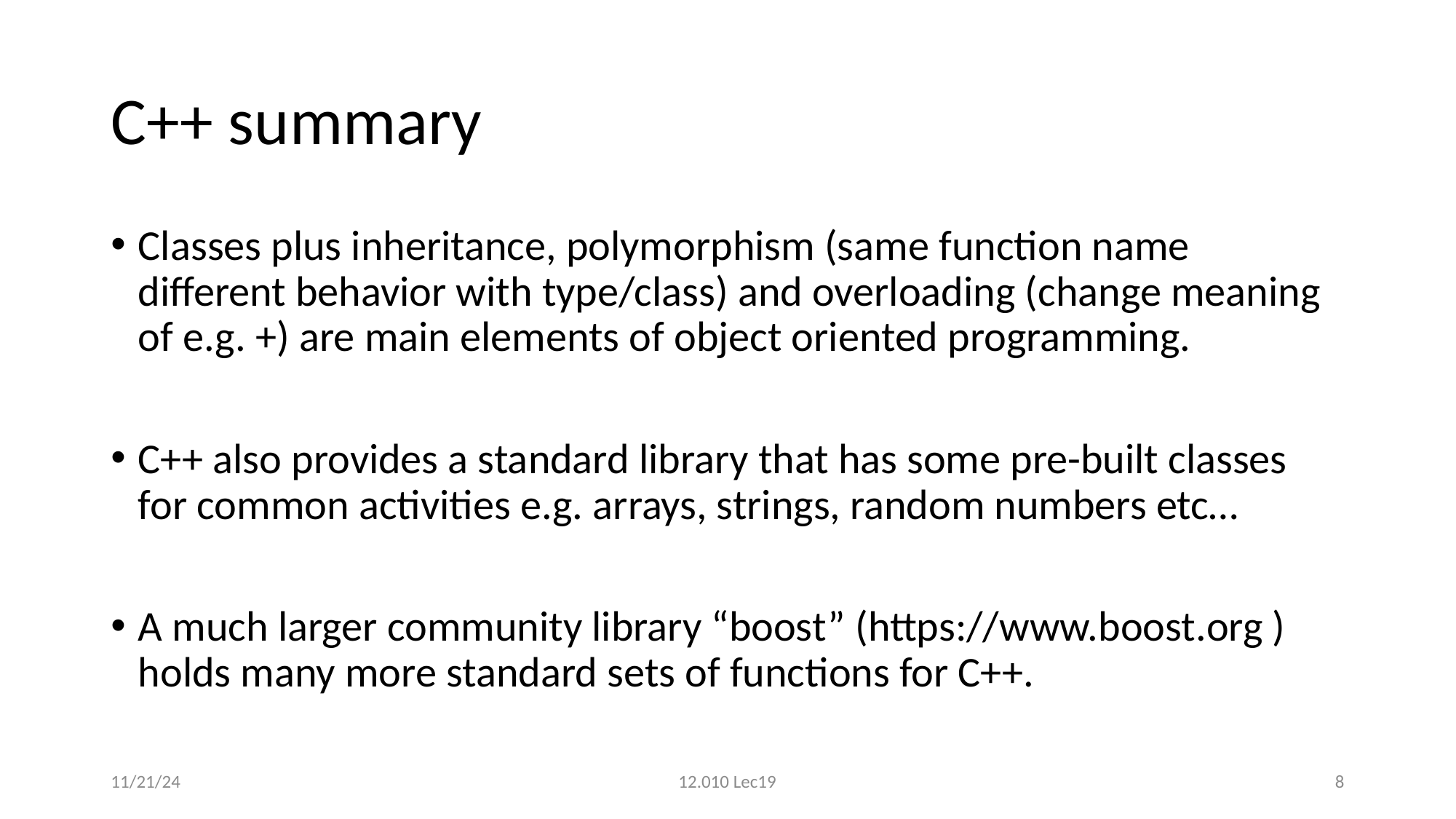

# C++ summary
Classes plus inheritance, polymorphism (same function name different behavior with type/class) and overloading (change meaning of e.g. +) are main elements of object oriented programming.

C++ also provides a standard library that has some pre-built classes for common activities e.g. arrays, strings, random numbers etc…

A much larger community library “boost” (https://www.boost.org ) holds many more standard sets of functions for C++.
11/21/24
12.010 Lec19
8